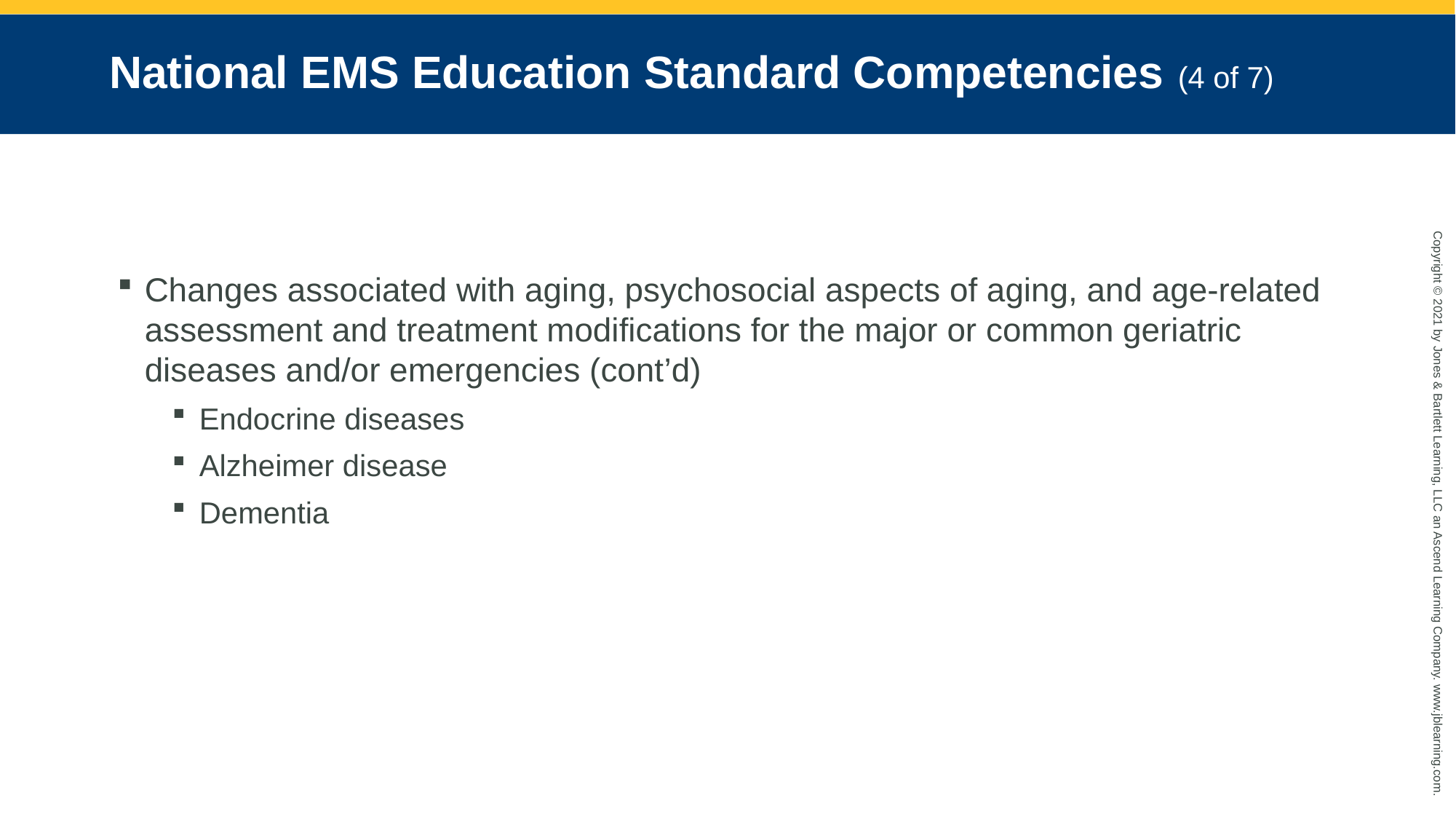

# National EMS Education Standard Competencies (4 of 7)
Changes associated with aging, psychosocial aspects of aging, and age-related assessment and treatment modifications for the major or common geriatric diseases and/or emergencies (cont’d)
Endocrine diseases
Alzheimer disease
Dementia